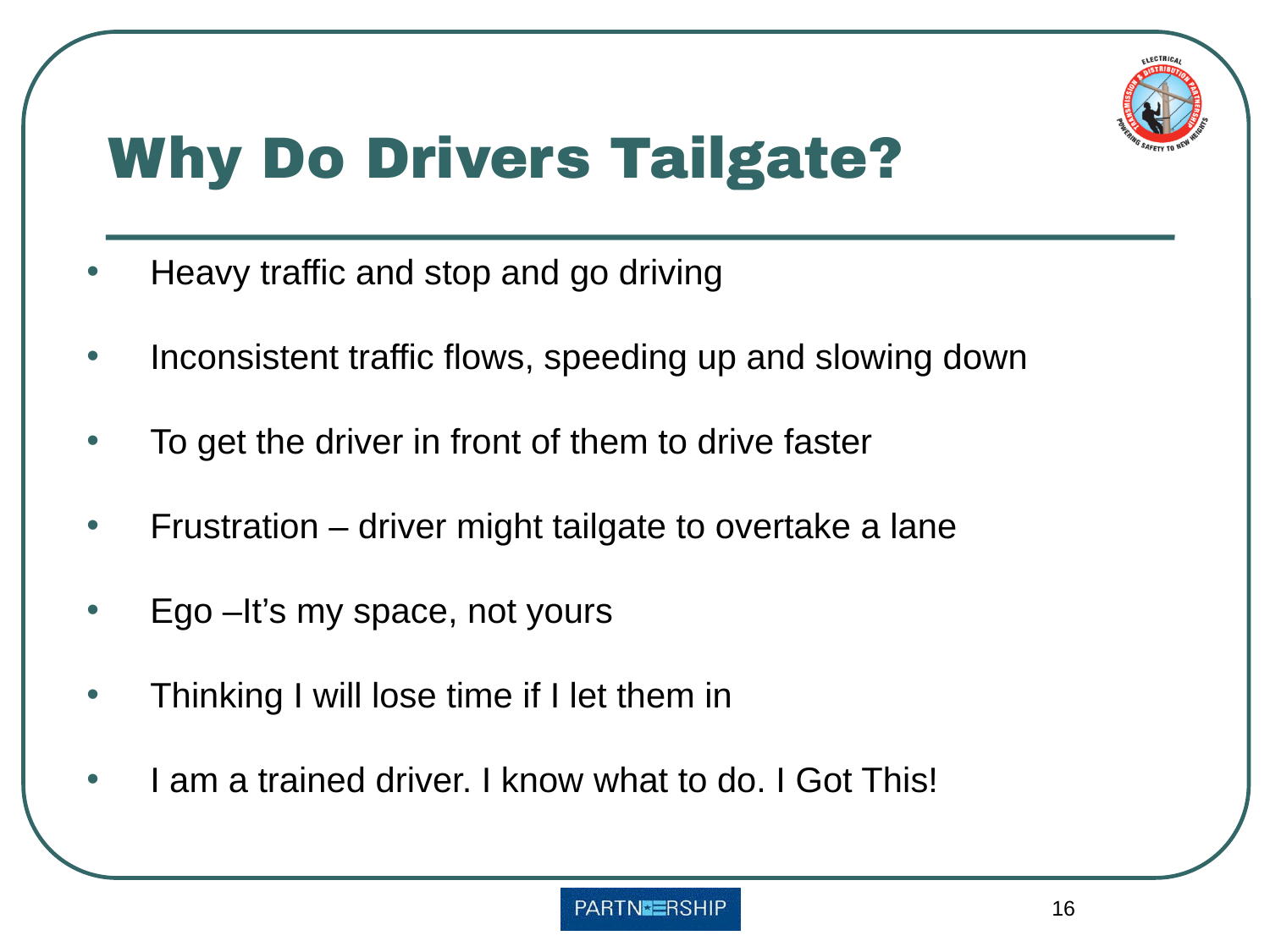

# Why Do Drivers Tailgate?
Heavy traffic and stop and go driving
Inconsistent traffic flows, speeding up and slowing down
To get the driver in front of them to drive faster
Frustration – driver might tailgate to overtake a lane
Ego –It’s my space, not yours
Thinking I will lose time if I let them in
I am a trained driver. I know what to do. I Got This!
16